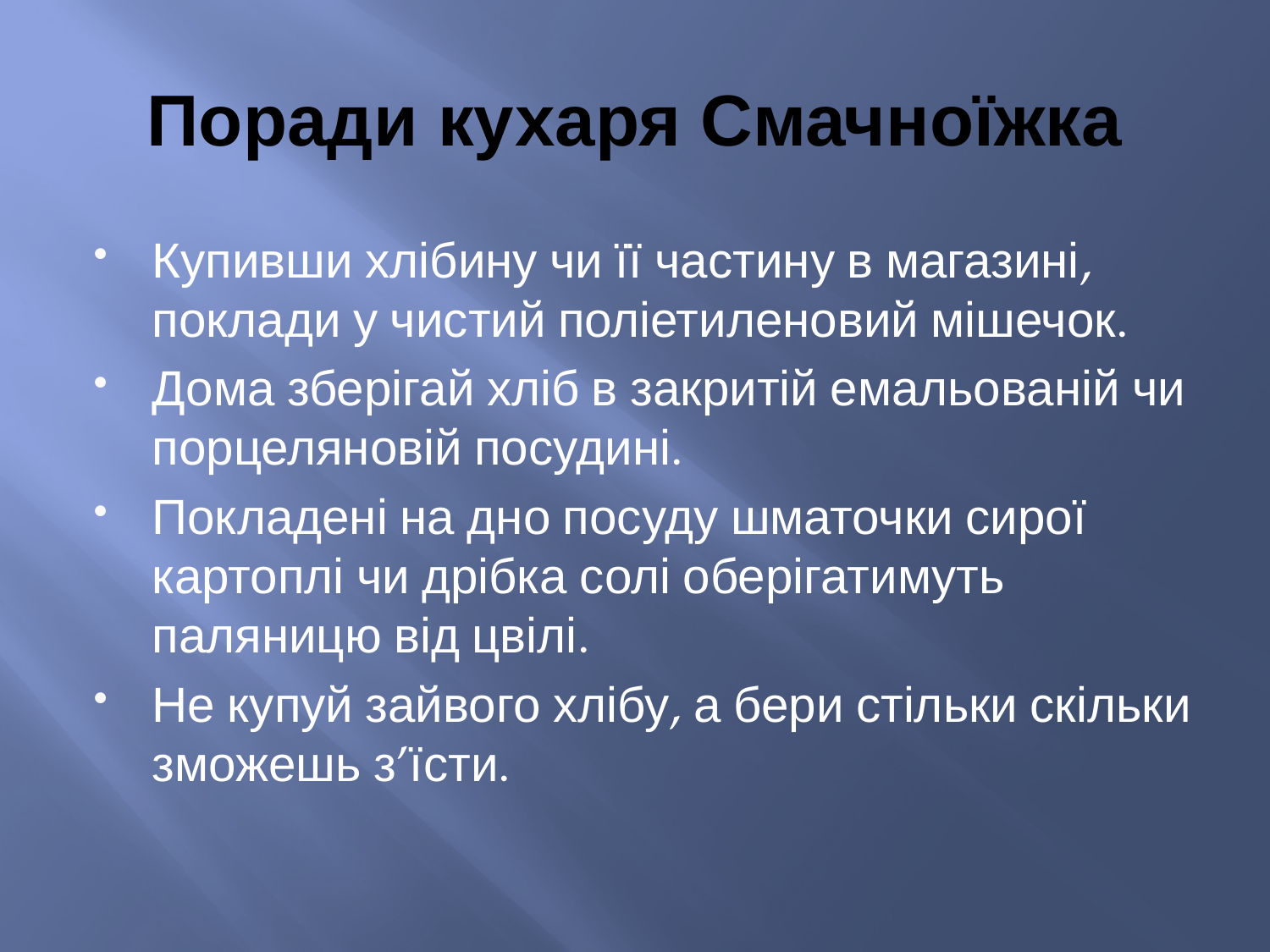

# Поради кухаря Смачноїжка
Купивши хлібину чи її частину в магазині, поклади у чистий поліетиленовий мішечок.
Дома зберігай хліб в закритій емальованій чи порцеляновій посудині.
Покладені на дно посуду шматочки сирої картоплі чи дрібка солі оберігатимуть паляницю від цвілі.
Не купуй зайвого хлібу, а бери стільки скільки зможешь з’їсти.